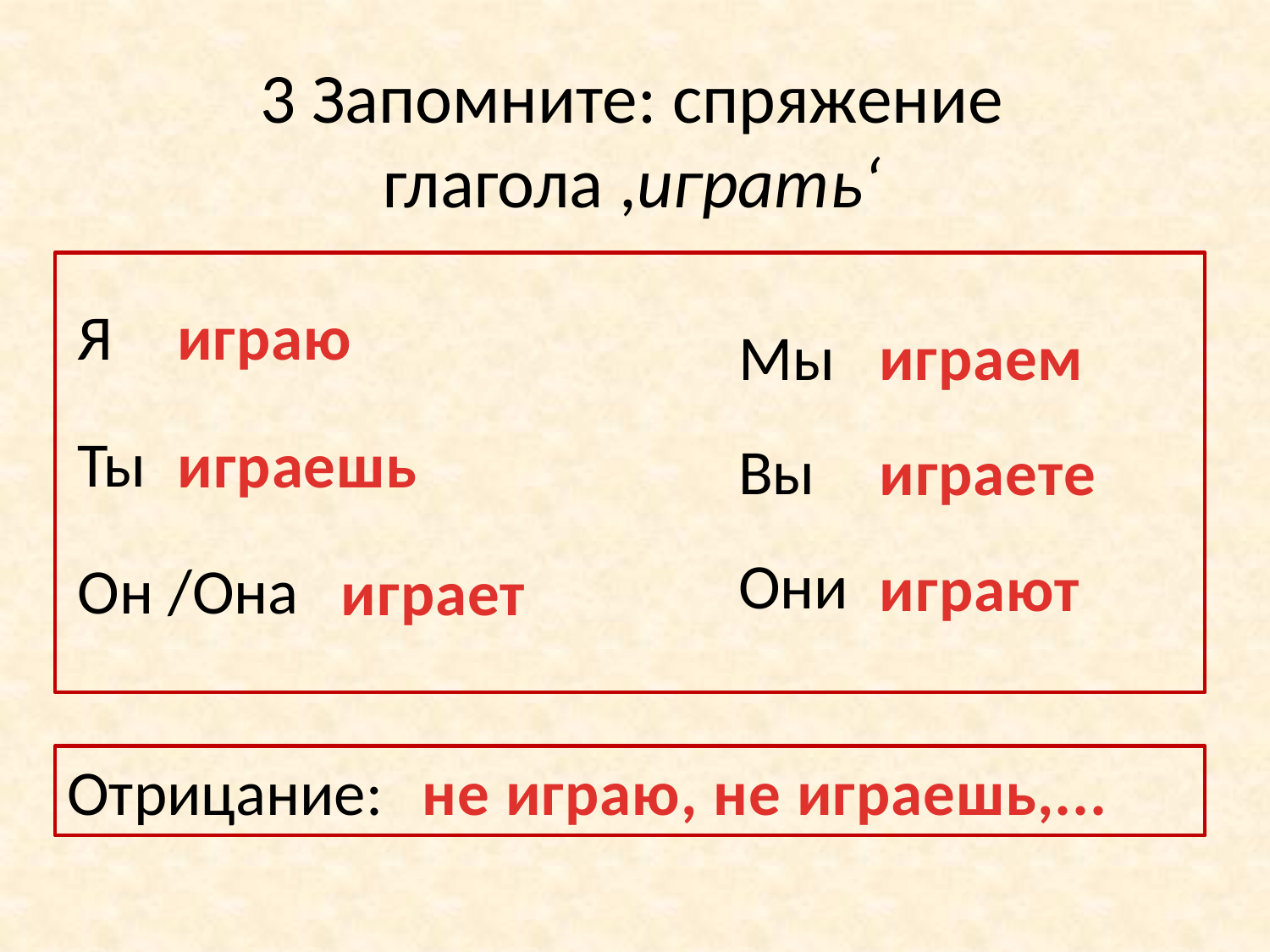

3 Запомните: спряжение глагола ,играть‘

Я
Ты
Он /Она
играю
Мы
Вы
Они
играем
играешь
играете
играют
играет

не играю, не играешь,...
Отрицание: